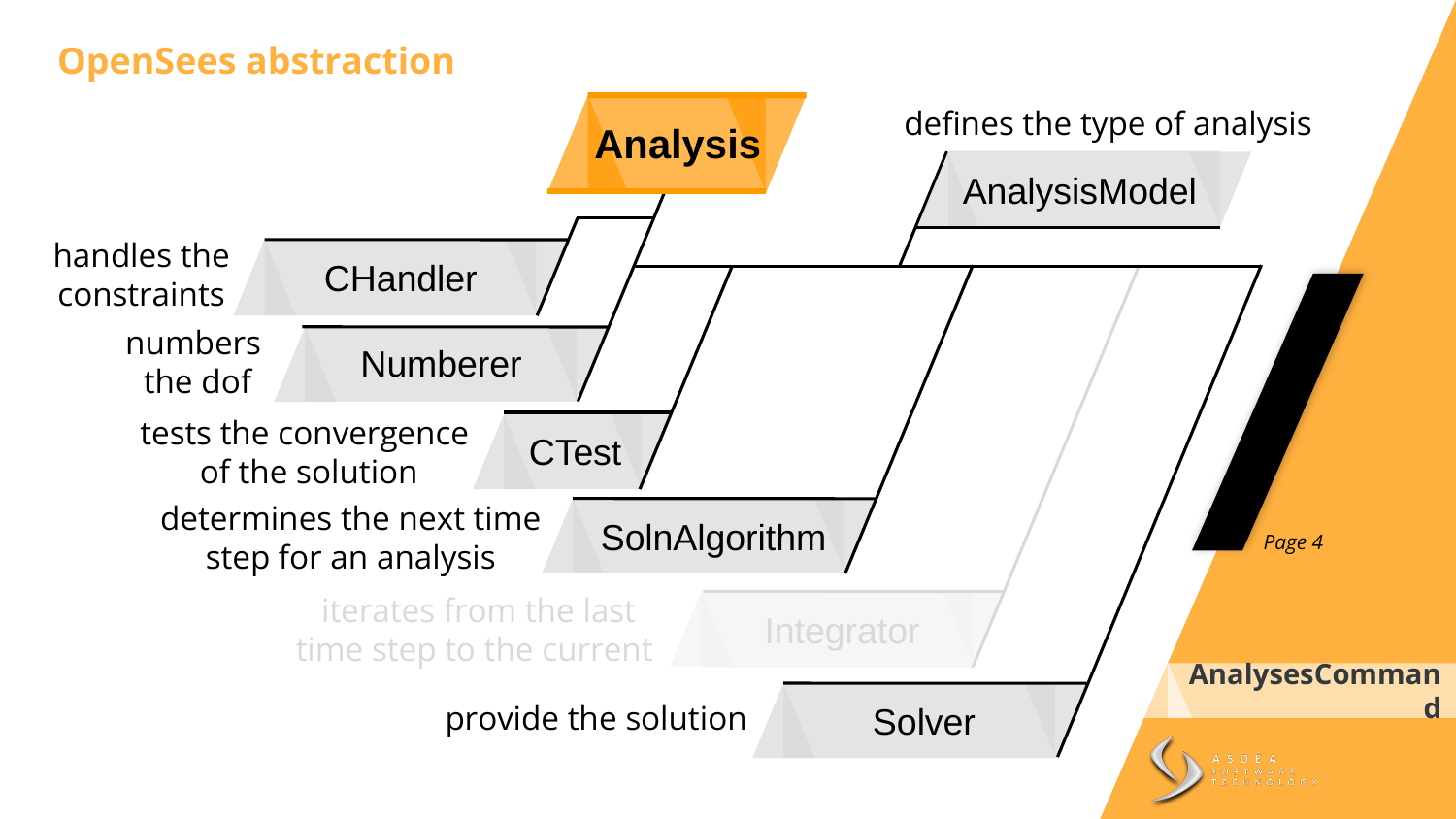

OpenSees abstraction

Analysis
defines the type of analysis
AnalysisModel

handles the constraints
CHandler

numbers
the dof

Numberer
tests the convergence
of the solution

CTest
determines the next time step for an analysis
SolnAlgorithm

Page 4
iterates from the last time step to the current
Integrator

AnalysesCommand

Solver

provide the solution